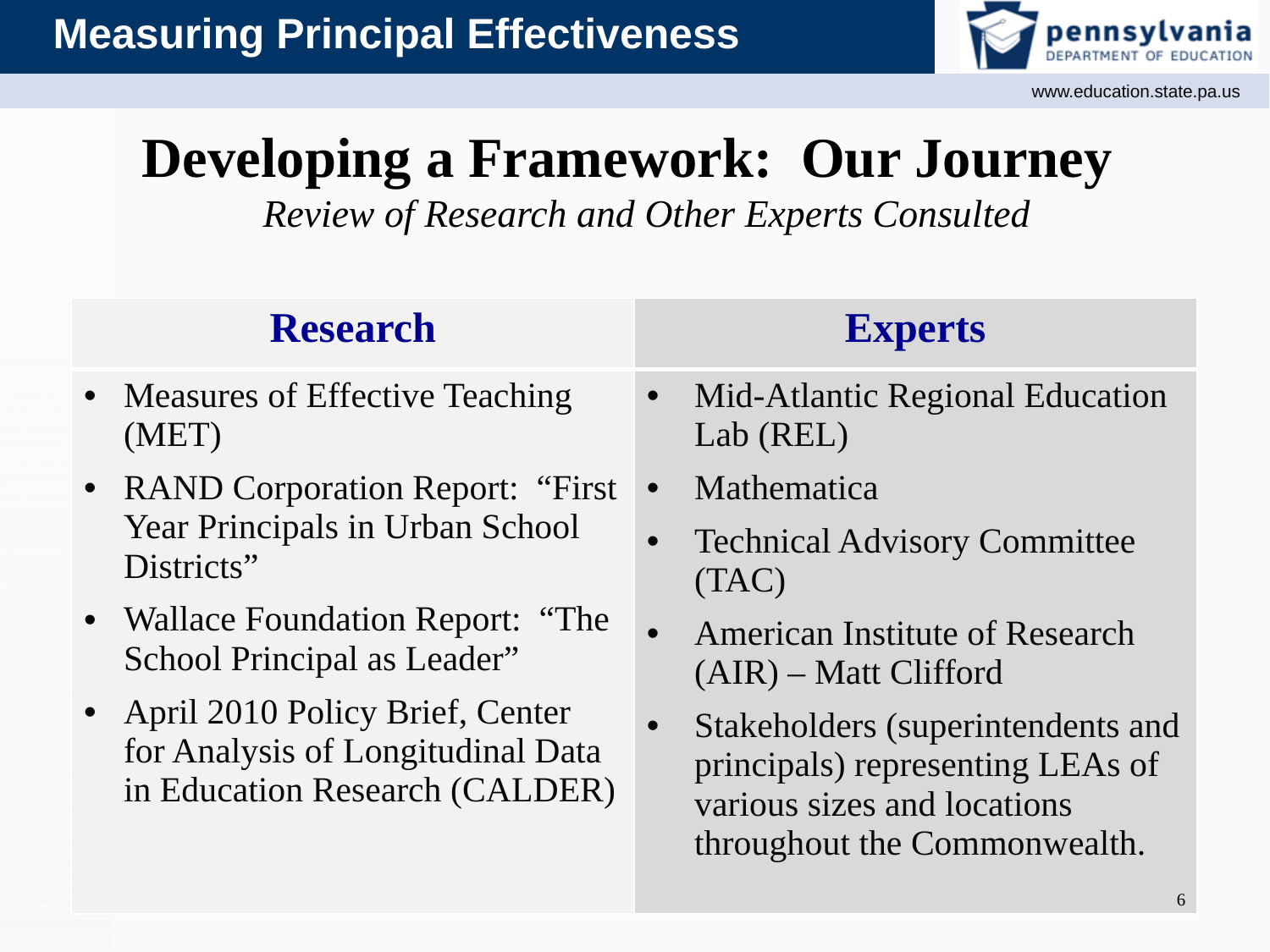

# Developing a Framework:  Our Journey Review of Research and Other Experts Consulted
| Research | Experts |
| --- | --- |
| Measures of Effective Teaching (MET) RAND Corporation Report: “First Year Principals in Urban School Districts” Wallace Foundation Report: “The School Principal as Leader” April 2010 Policy Brief, Center for Analysis of Longitudinal Data in Education Research (CALDER) | Mid-Atlantic Regional Education Lab (REL) Mathematica Technical Advisory Committee (TAC) American Institute of Research (AIR) – Matt Clifford Stakeholders (superintendents and principals) representing LEAs of various sizes and locations throughout the Commonwealth. |
6